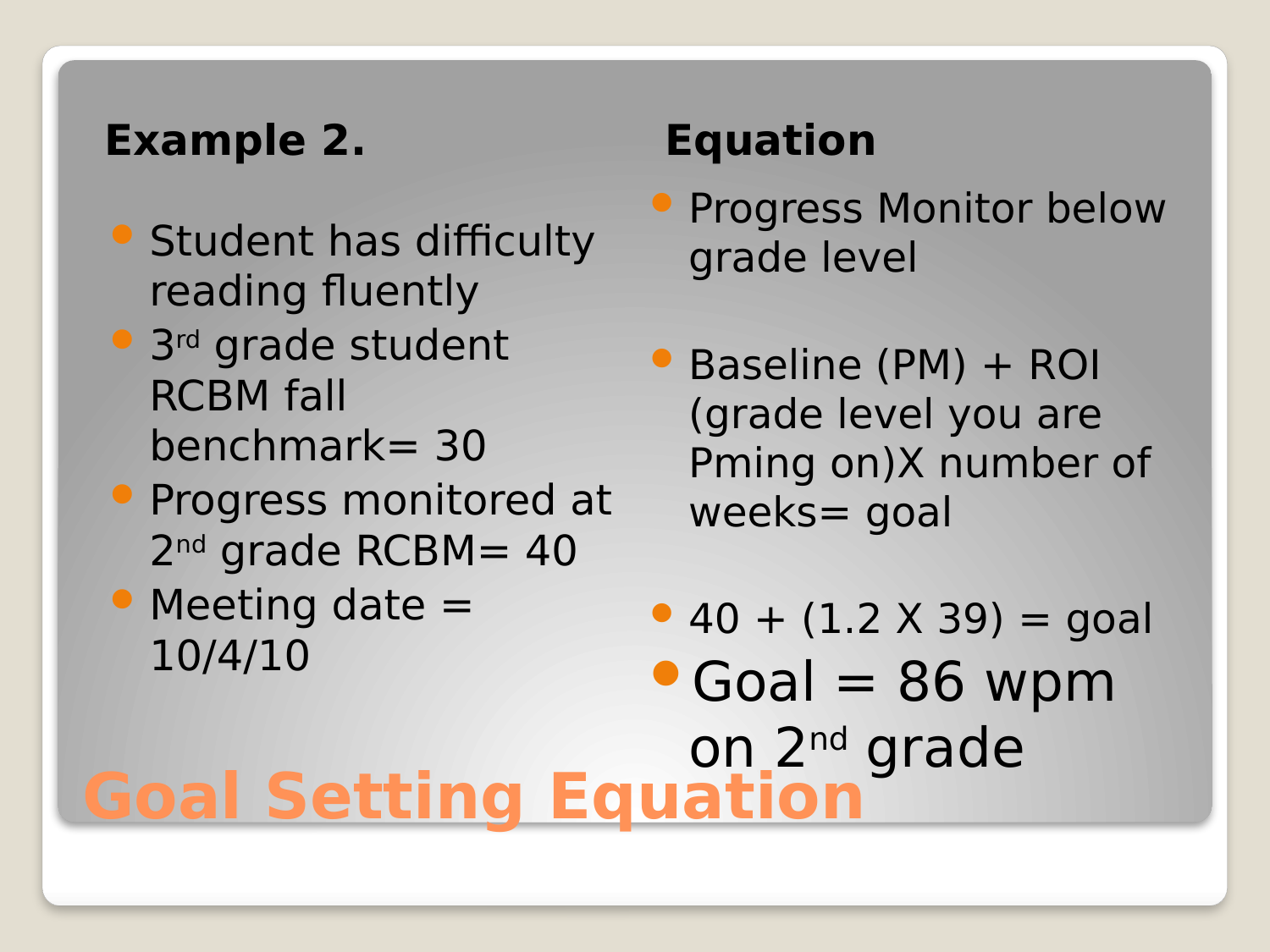

Example 2.
Equation
Progress Monitor below grade level

Baseline (PM) + ROI (grade level you are Pming on)X number of weeks= goal

40 + (1.2 X 39) = goal
Goal = 86 wpm on 2nd grade
Student has difficulty reading fluently
3rd grade student  RCBM fall benchmark= 30
Progress monitored at 2nd grade RCBM= 40
Meeting date = 10/4/10
# Goal Setting Equation